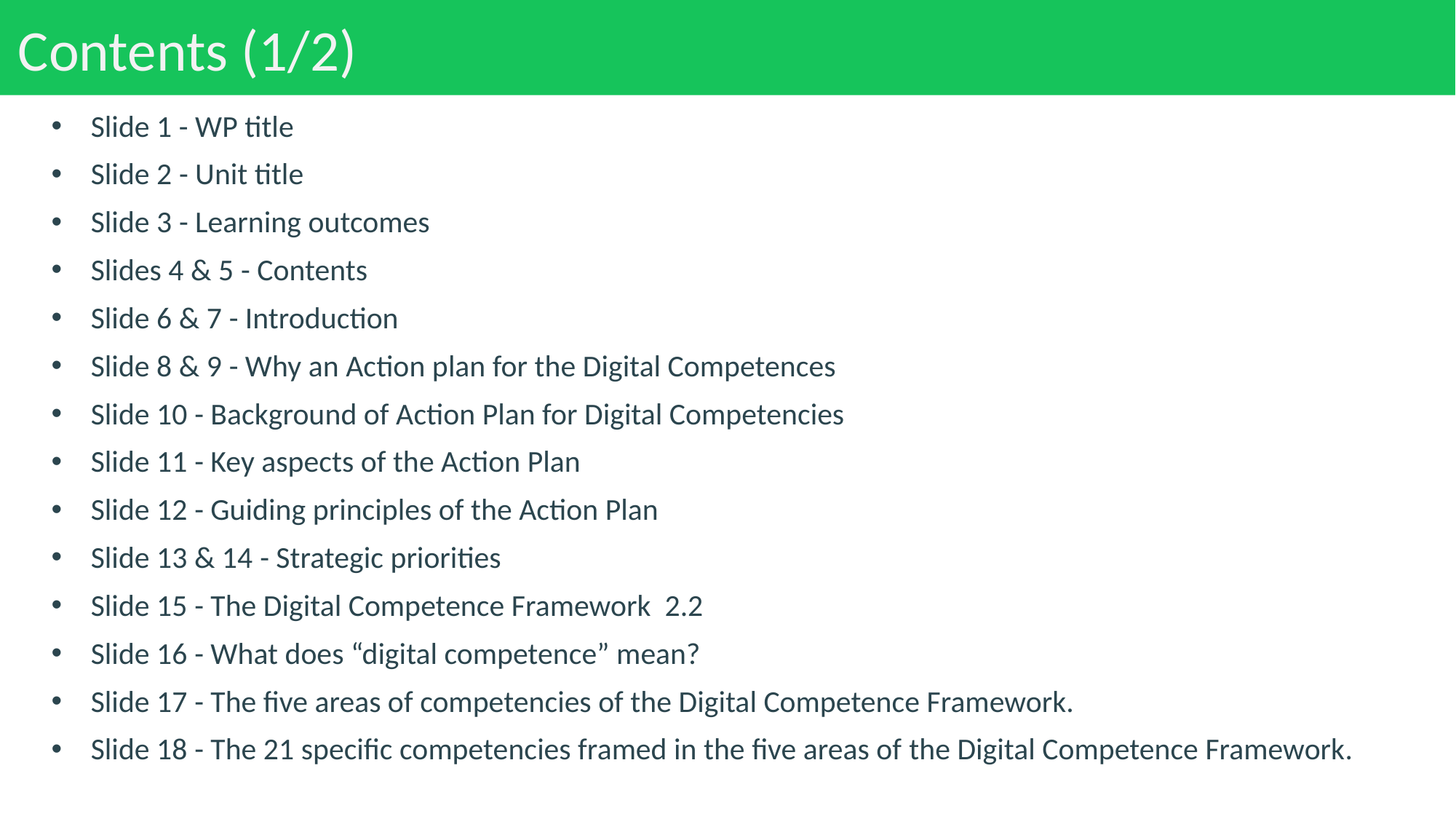

Contents (1/2)
Slide 1 - WP title
Slide 2 - Unit title
Slide 3 - Learning outcomes
Slides 4 & 5 - Contents
Slide 6 & 7 - Introduction
Slide 8 & 9 - Why an Action plan for the Digital Competences
Slide 10 - Background of Action Plan for Digital Competencies
Slide 11 - Key aspects of the Action Plan
Slide 12 - Guiding principles of the Action Plan
Slide 13 & 14 - Strategic priorities
Slide 15 - The Digital Competence Framework  2.2
Slide 16 - What does “digital competence” mean?
Slide 17 - The five areas of competencies of the Digital Competence Framework.
Slide 18 - The 21 specific competencies framed in the five areas of the Digital Competence Framework.